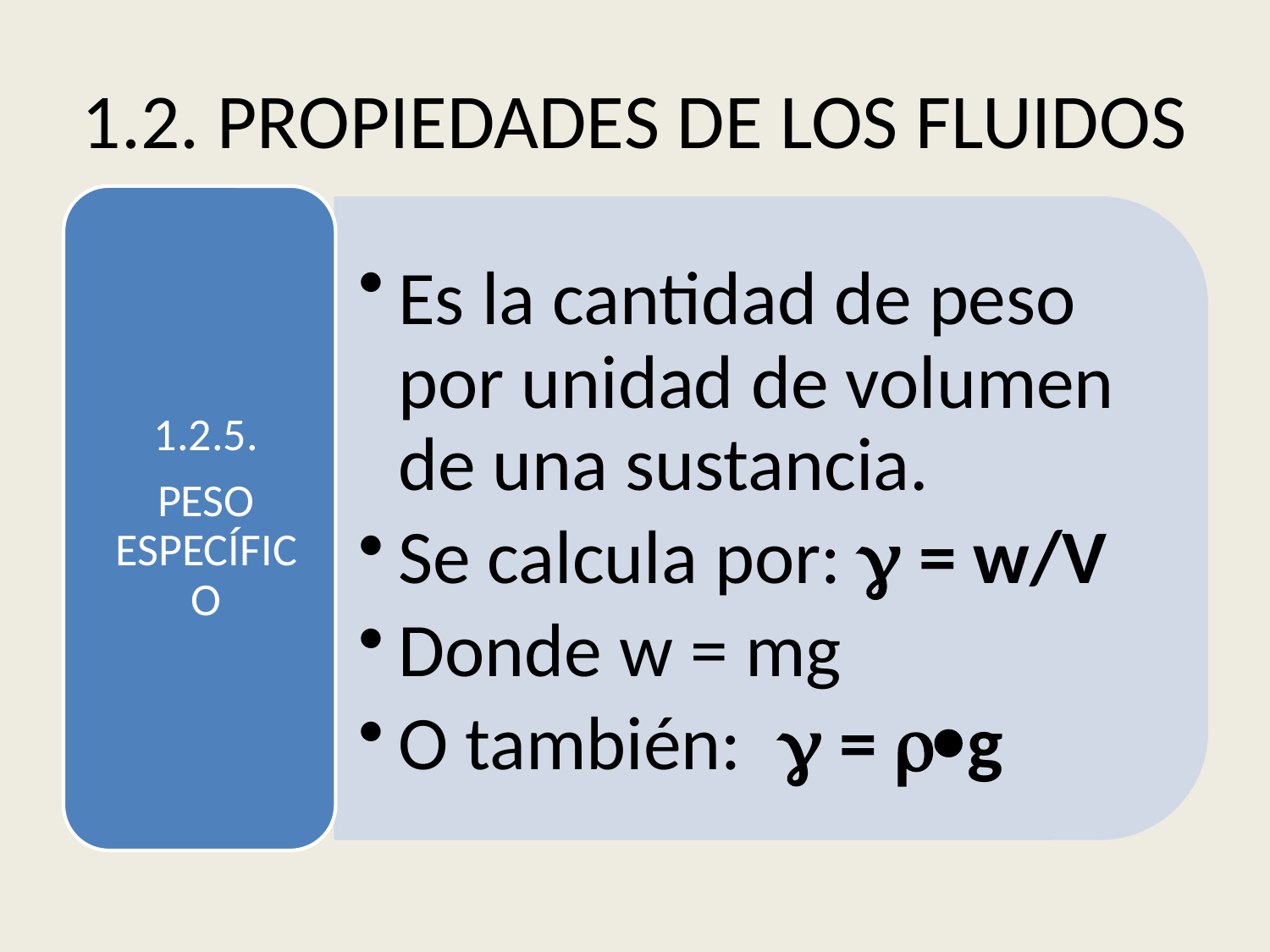

# 1.2. PROPIEDADES DE LOS FLUIDOS
Es la cantidad de peso por unidad de volumen de una sustancia.
Se calcula por: γ = w/V
Donde w = mg
O también: γ = ρ•g
1.2.5.
PESO ESPECÍFICO